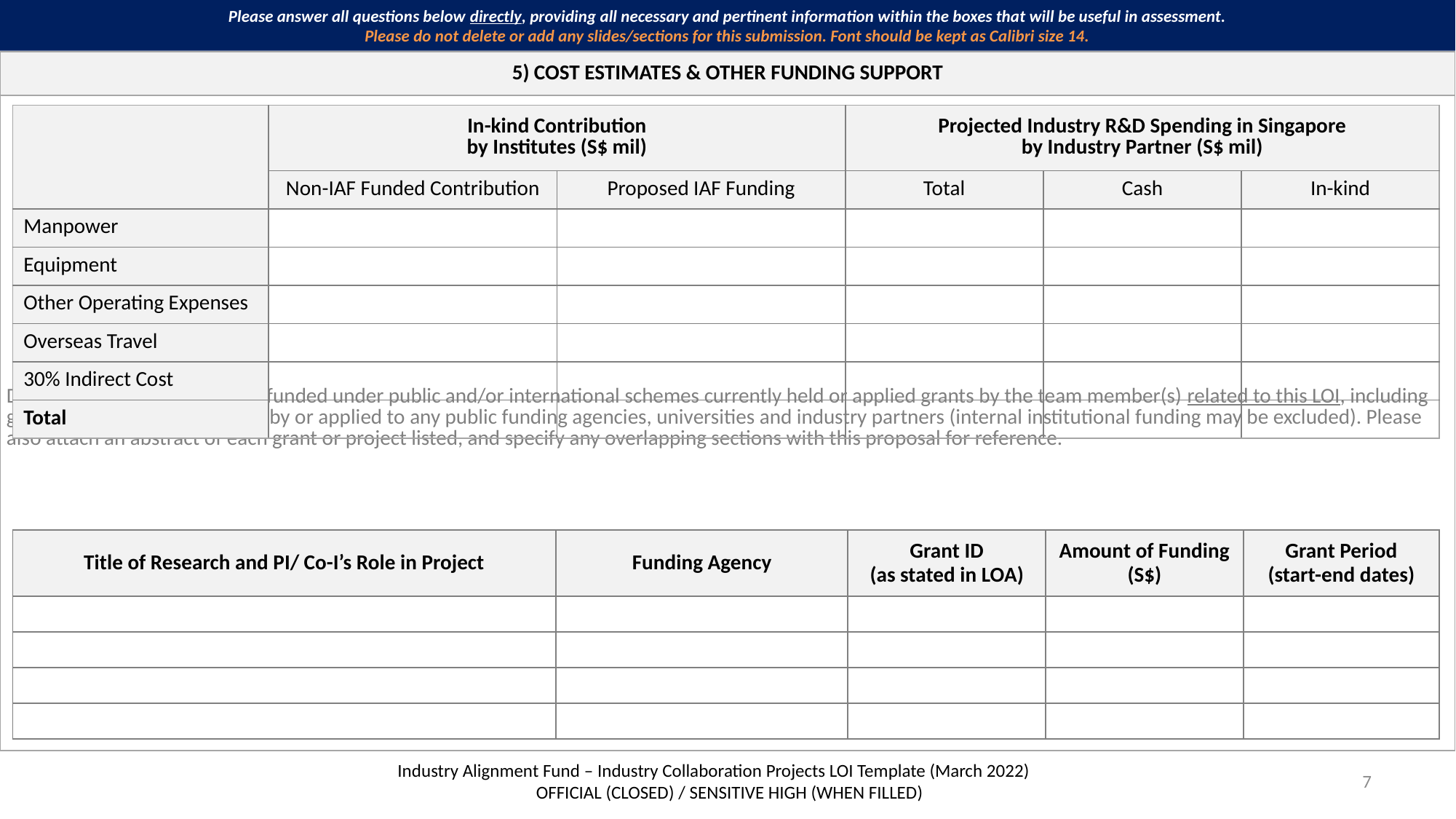

Please answer all questions below directly, providing all necessary and pertinent information within the boxes that will be useful in assessment.
Please do not delete or add any slides/sections for this submission. Font should be kept as Calibri size 14.
| 5) COST ESTIMATES & OTHER FUNDING SUPPORT |
| --- |
| Declare all competitive grants funded under public and/or international schemes currently held or applied grants by the team member(s) related to this LOI, including grants and projects supported by or applied to any public funding agencies, universities and industry partners (internal institutional funding may be excluded). Please also attach an abstract of each grant or project listed, and specify any overlapping sections with this proposal for reference. |
|  | In-kind Contribution by Institutes (S$ mil) |  | Projected Industry R&D Spending in Singapore by Industry Partner (S$ mil) |  |  |
| --- | --- | --- | --- | --- | --- |
|  | Non-IAF Funded Contribution | Proposed IAF Funding | Total | Cash | In-kind |
| Manpower |  |  |  |  |  |
| Equipment |  |  |  |  |  |
| Other Operating Expenses |  |  |  |  |  |
| Overseas Travel |  |  |  |  |  |
| 30% Indirect Cost |  |  |  |  |  |
| Total |  |  |  |  |  |
| Title of Research and PI/ Co-I’s Role in Project | Funding Agency | Grant ID (as stated in LOA) | Amount of Funding (S$) | Grant Period (start-end dates) |
| --- | --- | --- | --- | --- |
|  |  |  |  |  |
|  |  |  |  |  |
|  |  |  |  |  |
|  |  |  |  |  |
7
Industry Alignment Fund – Industry Collaboration Projects LOI Template (March 2022)
 OFFICIAL (CLOSED) / SENSITIVE HIGH (WHEN FILLED)